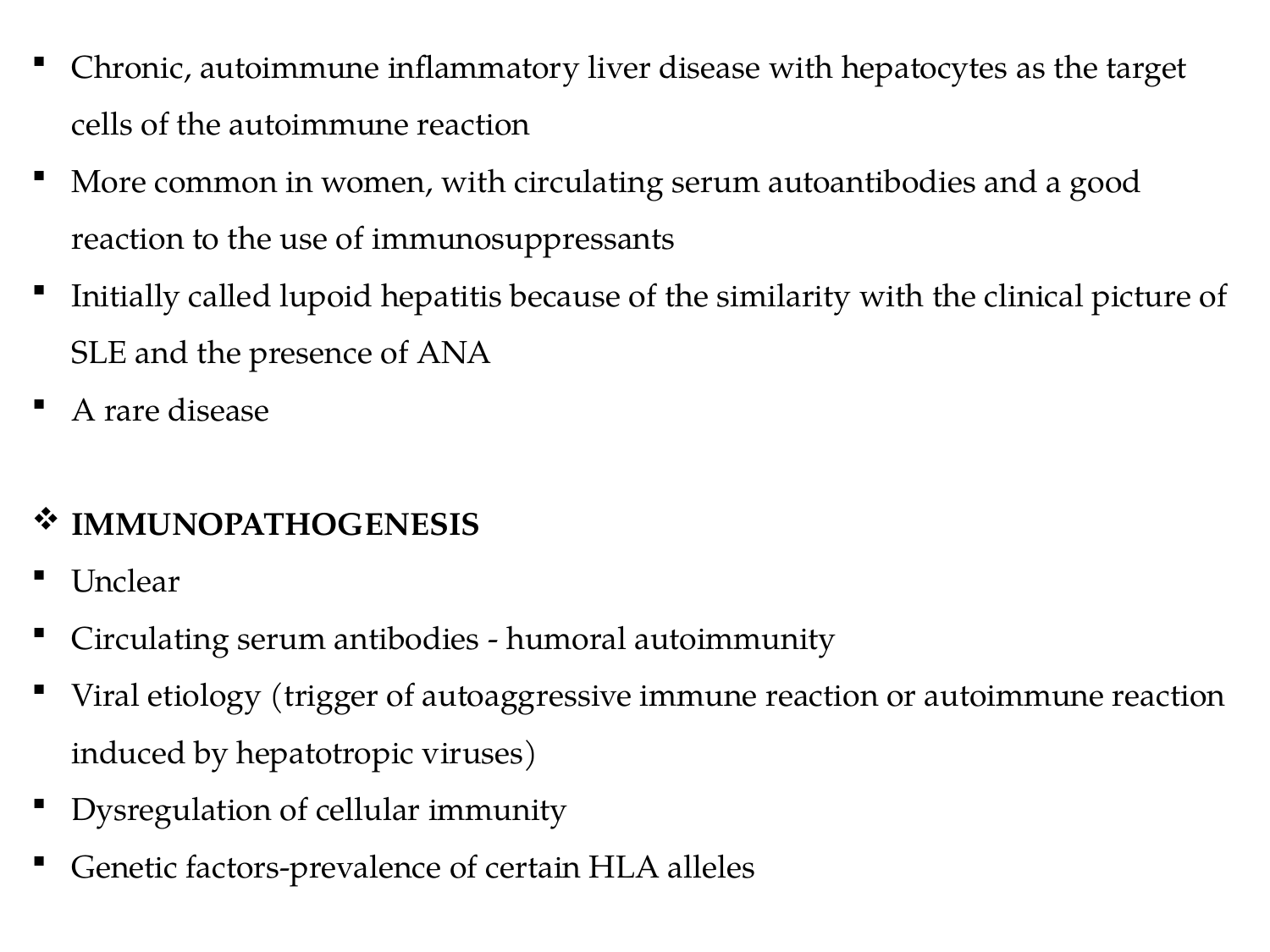

Chronic, autoimmune inflammatory liver disease with hepatocytes as the target cells of the autoimmune reaction
More common in women, with circulating serum autoantibodies and a good reaction to the use of immunosuppressants
Initially called lupoid hepatitis because of the similarity with the clinical picture of SLE and the presence of ANA
A rare disease

IMMUNOPATHOGENESIS
Unclear
Circulating serum antibodies - humoral autoimmunity
Viral etiology (trigger of autoaggressive immune reaction or autoimmune reaction induced by hepatotropic viruses)
Dysregulation of cellular immunity
Genetic factors-prevalence of certain HLA alleles